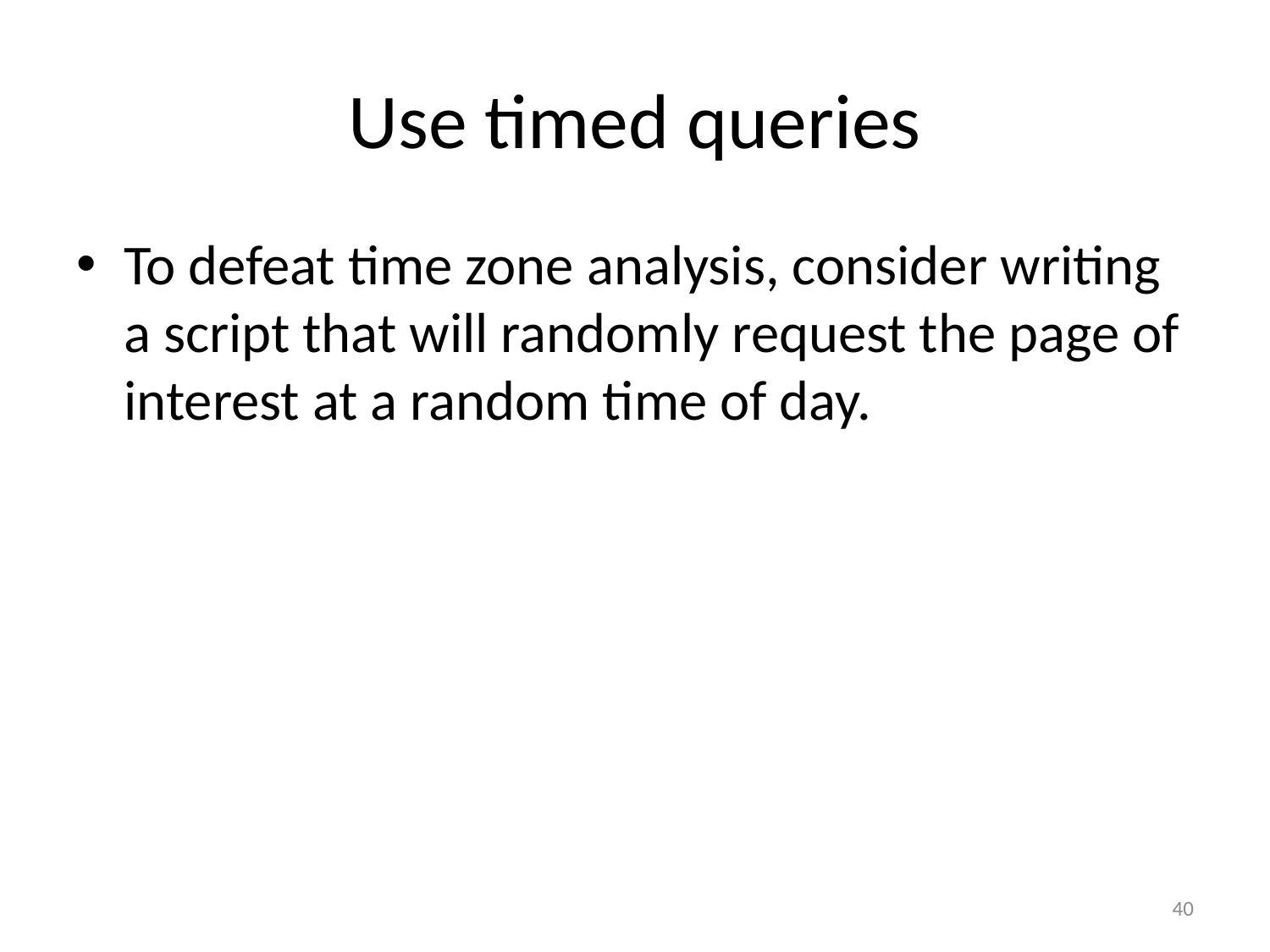

# Use timed queries
To defeat time zone analysis, consider writing a script that will randomly request the page of interest at a random time of day.
40